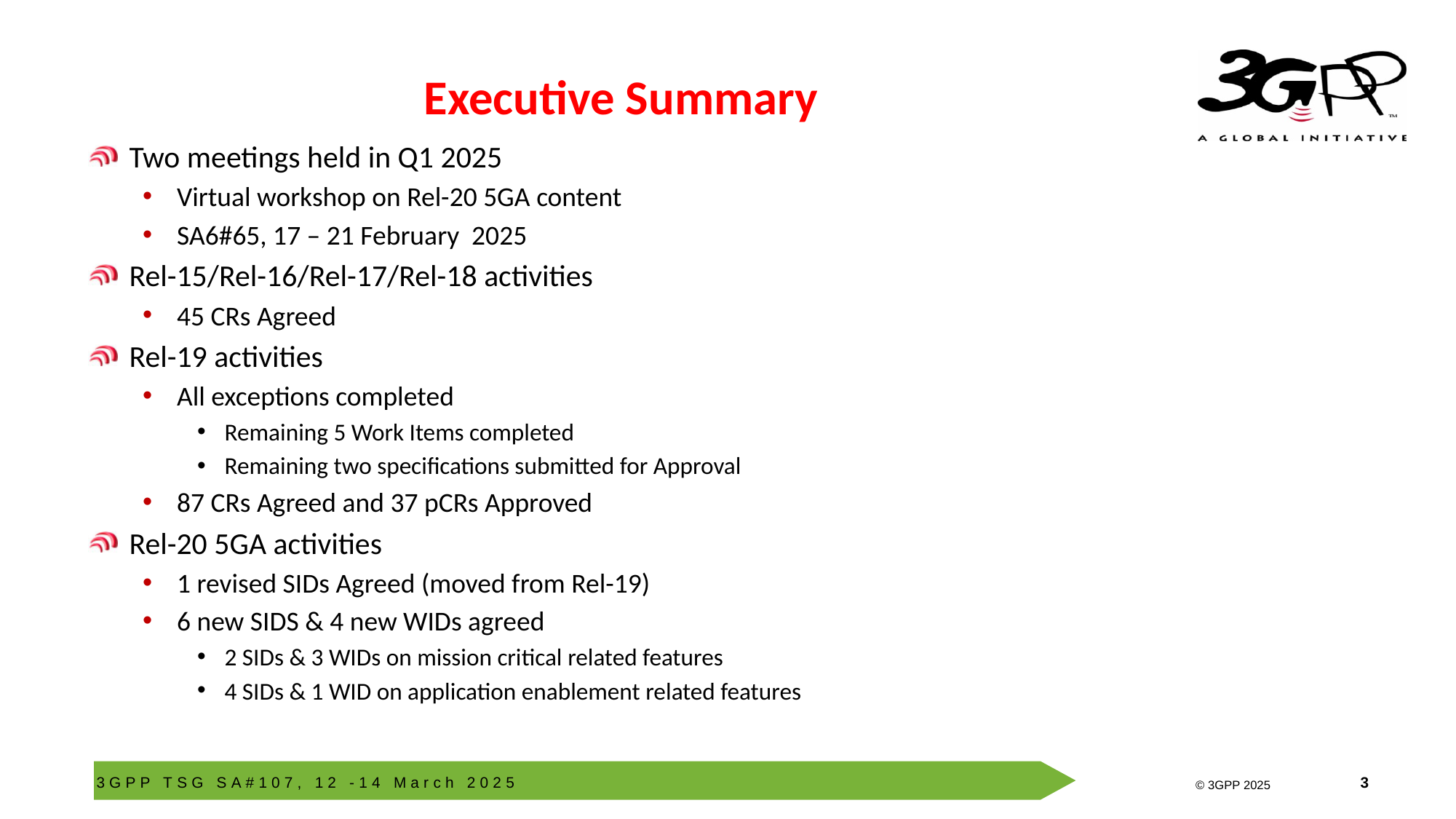

# Executive Summary
Two meetings held in Q1 2025
Virtual workshop on Rel-20 5GA content
SA6#65, 17 – 21 February  2025
Rel-15/Rel-16/Rel-17/Rel-18 activities
45 CRs Agreed
Rel-19 activities
All exceptions completed
Remaining 5 Work Items completed
Remaining two specifications submitted for Approval
87 CRs Agreed and 37 pCRs Approved
Rel-20 5GA activities
1 revised SIDs Agreed (moved from Rel-19)
6 new SIDS & 4 new WIDs agreed
2 SIDs & 3 WIDs on mission critical related features
4 SIDs & 1 WID on application enablement related features